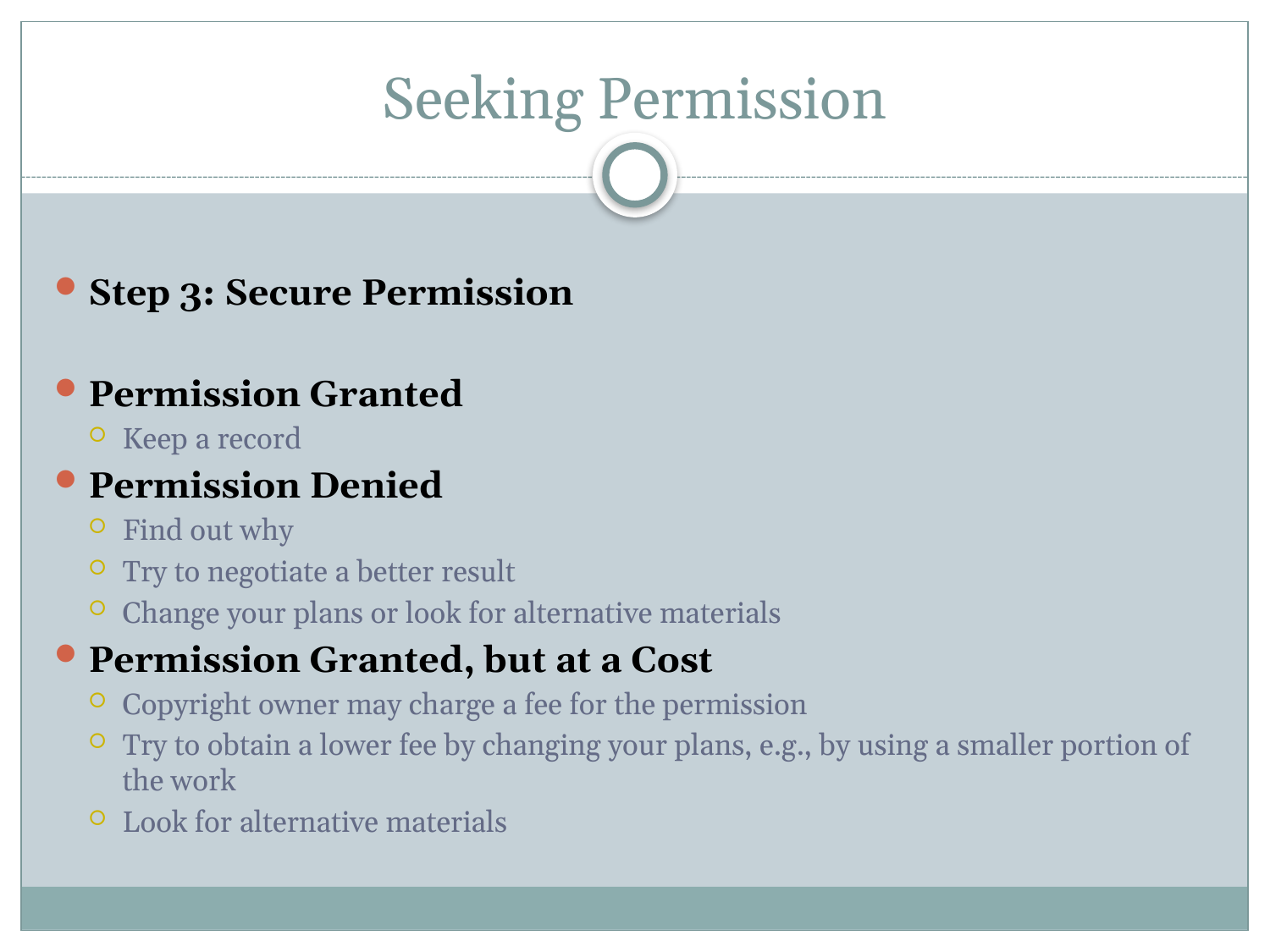

# Seeking Permission

Step 3: Secure Permission

Permission Granted
Keep a record
Permission Denied
Find out why
Try to negotiate a better result
Change your plans or look for alternative materials
Permission Granted, but at a Cost
Copyright owner may charge a fee for the permission
Try to obtain a lower fee by changing your plans, e.g., by using a smaller portion of the work
Look for alternative materials